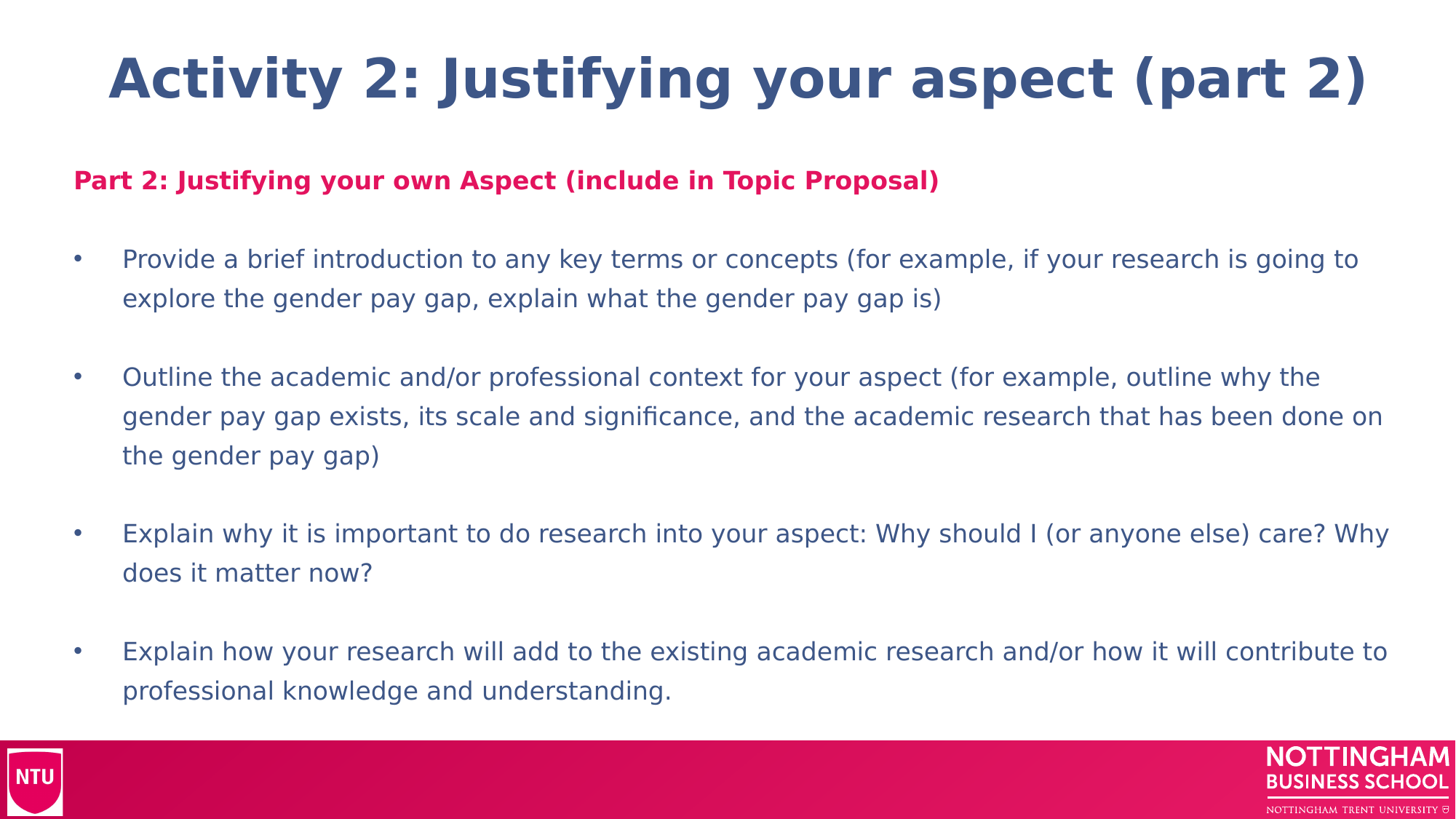

# Activity 2: Justifying your aspect (part 2)
Part 2: Justifying your own Aspect (include in Topic Proposal)

Provide a brief introduction to any key terms or concepts (for example, if your research is going to explore the gender pay gap, explain what the gender pay gap is)

Outline the academic and/or professional context for your aspect (for example, outline why the gender pay gap exists, its scale and significance, and the academic research that has been done on the gender pay gap)

Explain why it is important to do research into your aspect: Why should I (or anyone else) care? Why does it matter now?

Explain how your research will add to the existing academic research and/or how it will contribute to professional knowledge and understanding.